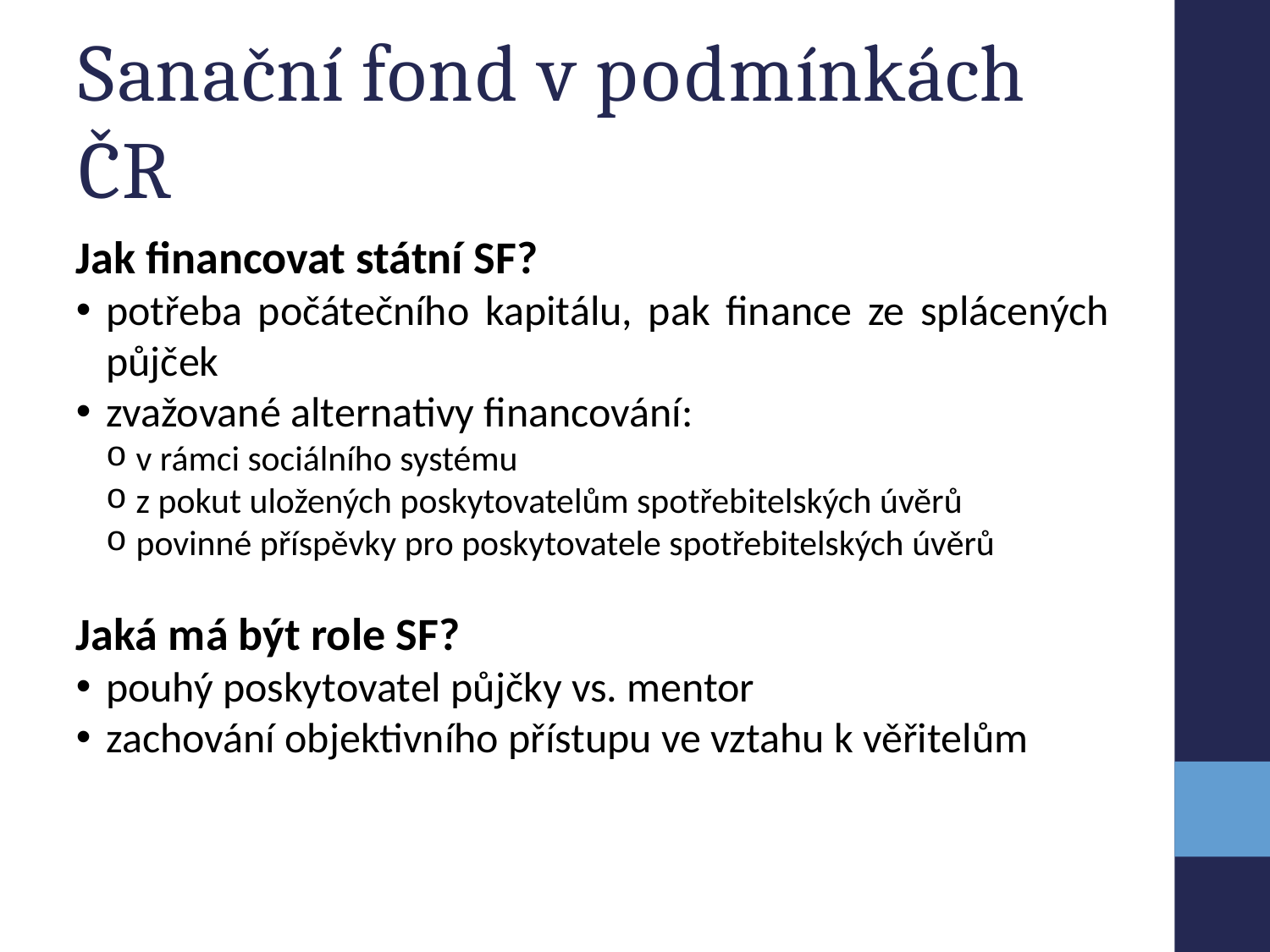

Sanační fond v podmínkách ČR
Jak financovat státní SF?
potřeba počátečního kapitálu, pak finance ze splácených půjček
zvažované alternativy financování:
v rámci sociálního systému
z pokut uložených poskytovatelům spotřebitelských úvěrů
povinné příspěvky pro poskytovatele spotřebitelských úvěrů

Jaká má být role SF?
pouhý poskytovatel půjčky vs. mentor
zachování objektivního přístupu ve vztahu k věřitelům